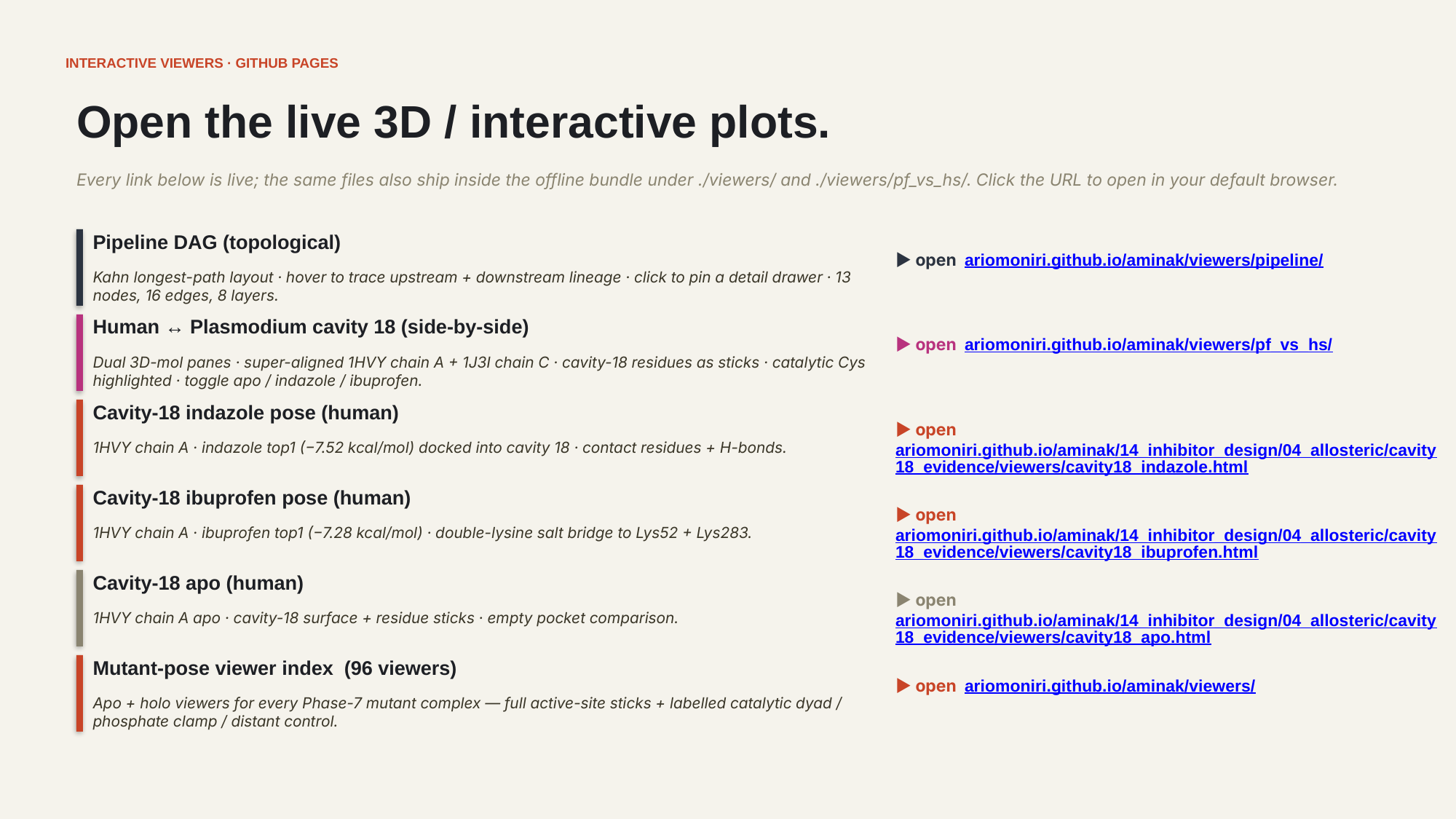

INTERACTIVE VIEWERS · GITHUB PAGES
Open the live 3D / interactive plots.
Every link below is live; the same files also ship inside the offline bundle under ./viewers/ and ./viewers/pf_vs_hs/. Click the URL to open in your default browser.

Pipeline DAG (topological)
▶ open  ariomoniri.github.io/aminak/viewers/pipeline/
Kahn longest-path layout · hover to trace upstream + downstream lineage · click to pin a detail drawer · 13 nodes, 16 edges, 8 layers.

Human ↔ Plasmodium cavity 18 (side-by-side)
▶ open  ariomoniri.github.io/aminak/viewers/pf_vs_hs/
Dual 3D-mol panes · super-aligned 1HVY chain A + 1J3I chain C · cavity-18 residues as sticks · catalytic Cys highlighted · toggle apo / indazole / ibuprofen.

Cavity-18 indazole pose (human)
▶ open  ariomoniri.github.io/aminak/14_inhibitor_design/04_allosteric/cavity18_evidence/viewers/cavity18_indazole.html
1HVY chain A · indazole top1 (−7.52 kcal/mol) docked into cavity 18 · contact residues + H-bonds.

Cavity-18 ibuprofen pose (human)
▶ open  ariomoniri.github.io/aminak/14_inhibitor_design/04_allosteric/cavity18_evidence/viewers/cavity18_ibuprofen.html
1HVY chain A · ibuprofen top1 (−7.28 kcal/mol) · double-lysine salt bridge to Lys52 + Lys283.

Cavity-18 apo (human)
▶ open  ariomoniri.github.io/aminak/14_inhibitor_design/04_allosteric/cavity18_evidence/viewers/cavity18_apo.html
1HVY chain A apo · cavity-18 surface + residue sticks · empty pocket comparison.

Mutant-pose viewer index  (96 viewers)
▶ open  ariomoniri.github.io/aminak/viewers/
Apo + holo viewers for every Phase-7 mutant complex — full active-site sticks + labelled catalytic dyad / phosphate clamp / distant control.